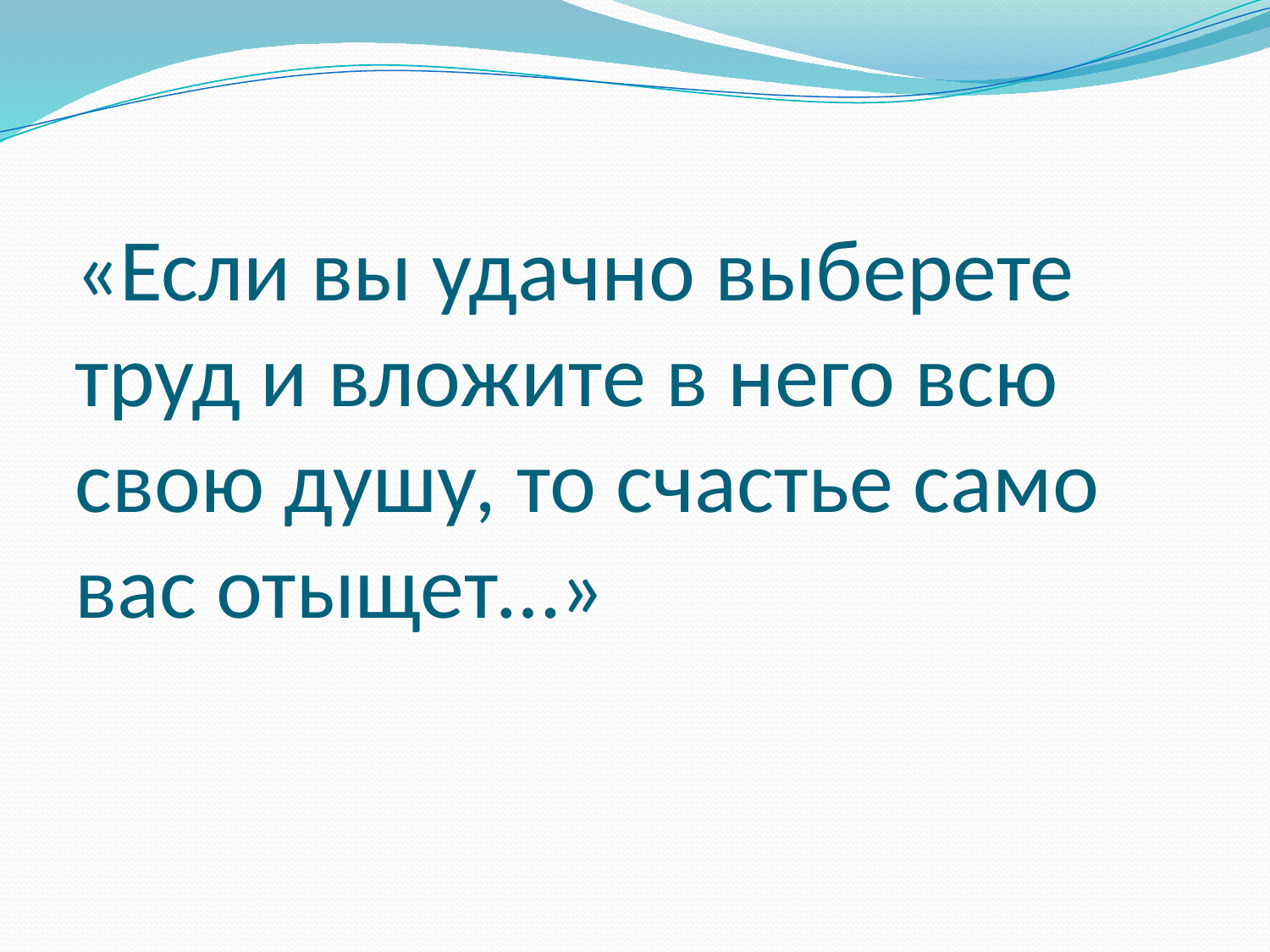

# «Если вы удачно выберете труд и вложите в него всю свою душу, то счастье само вас отыщет…»